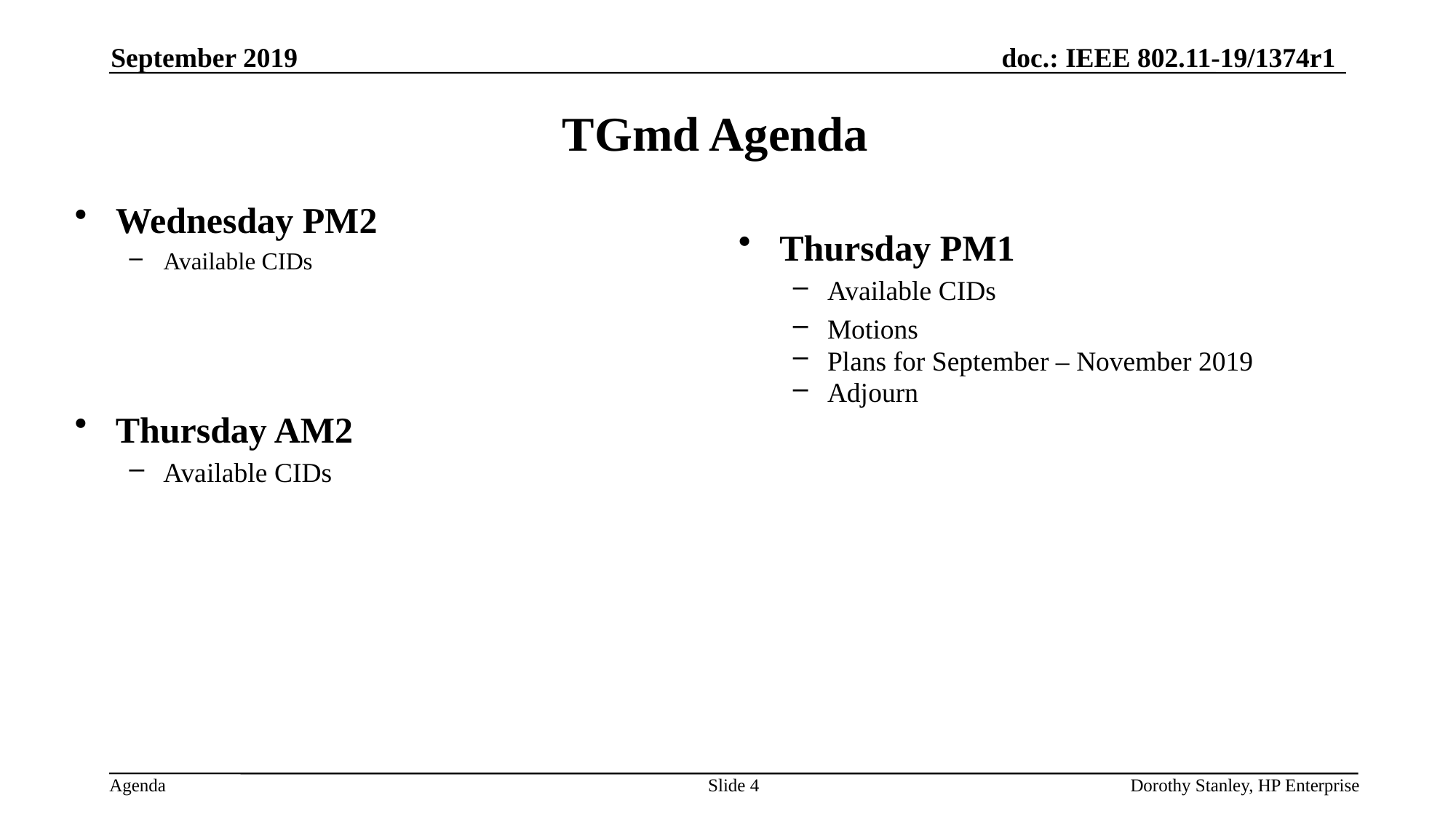

September 2019
# TGmd Agenda
Wednesday PM2
Available CIDs

Thursday PM1
Available CIDs
Motions
Plans for September – November 2019
Adjourn

Thursday AM2
Available CIDs

Slide 4
Dorothy Stanley, HP Enterprise